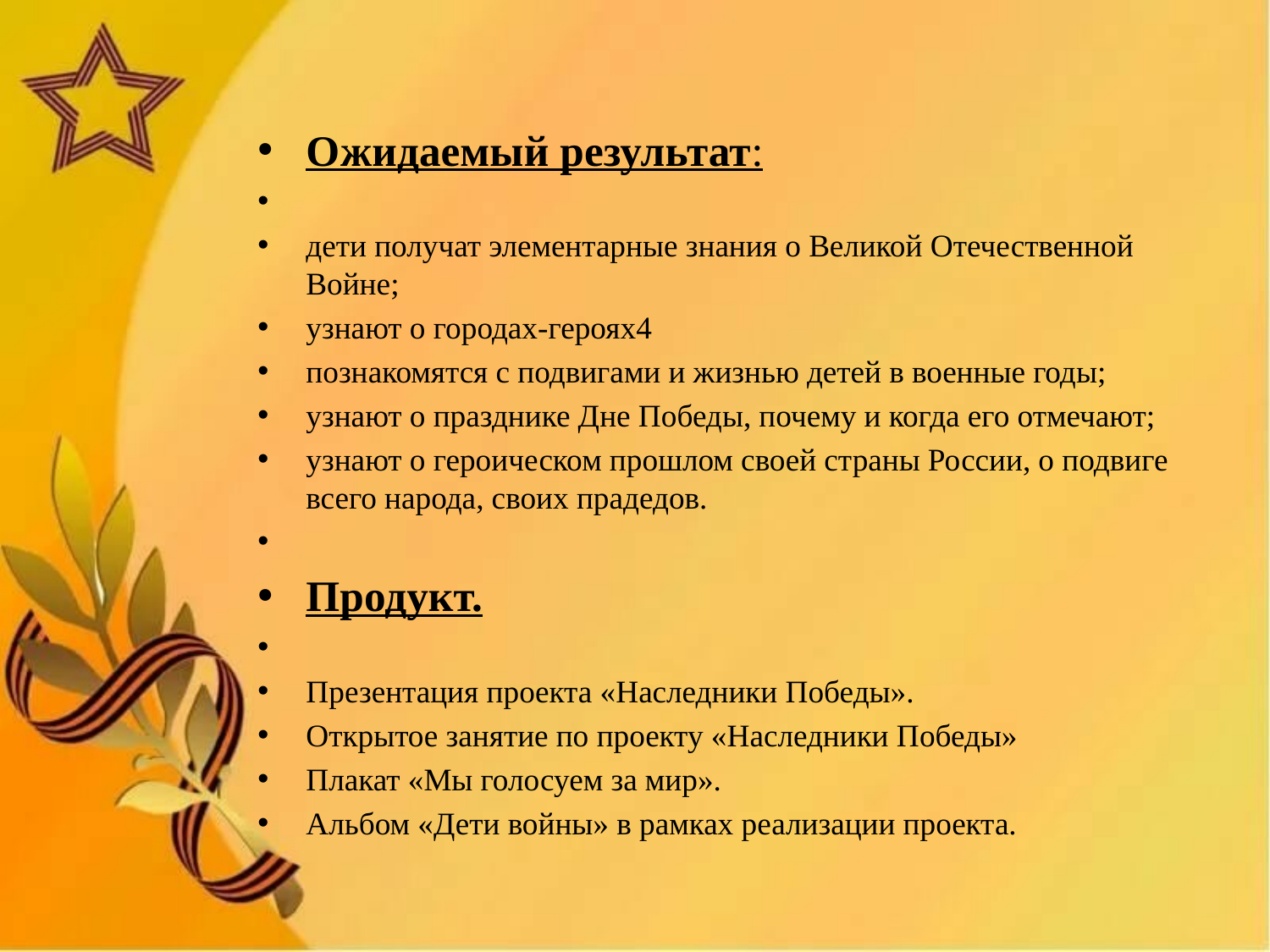

Ожидаемый результат:

дети получат элементарные знания о Великой Отечественной Войне;
узнают о городах-героях4
познакомятся с подвигами и жизнью детей в военные годы;
узнают о празднике Дне Победы, почему и когда его отмечают;
узнают о героическом прошлом своей страны России, о подвиге всего народа, своих прадедов.

Продукт.

Презентация проекта «Наследники Победы».
Открытое занятие по проекту «Наследники Победы»
Плакат «Мы голосуем за мир».
Альбом «Дети войны» в рамках реализации проекта.